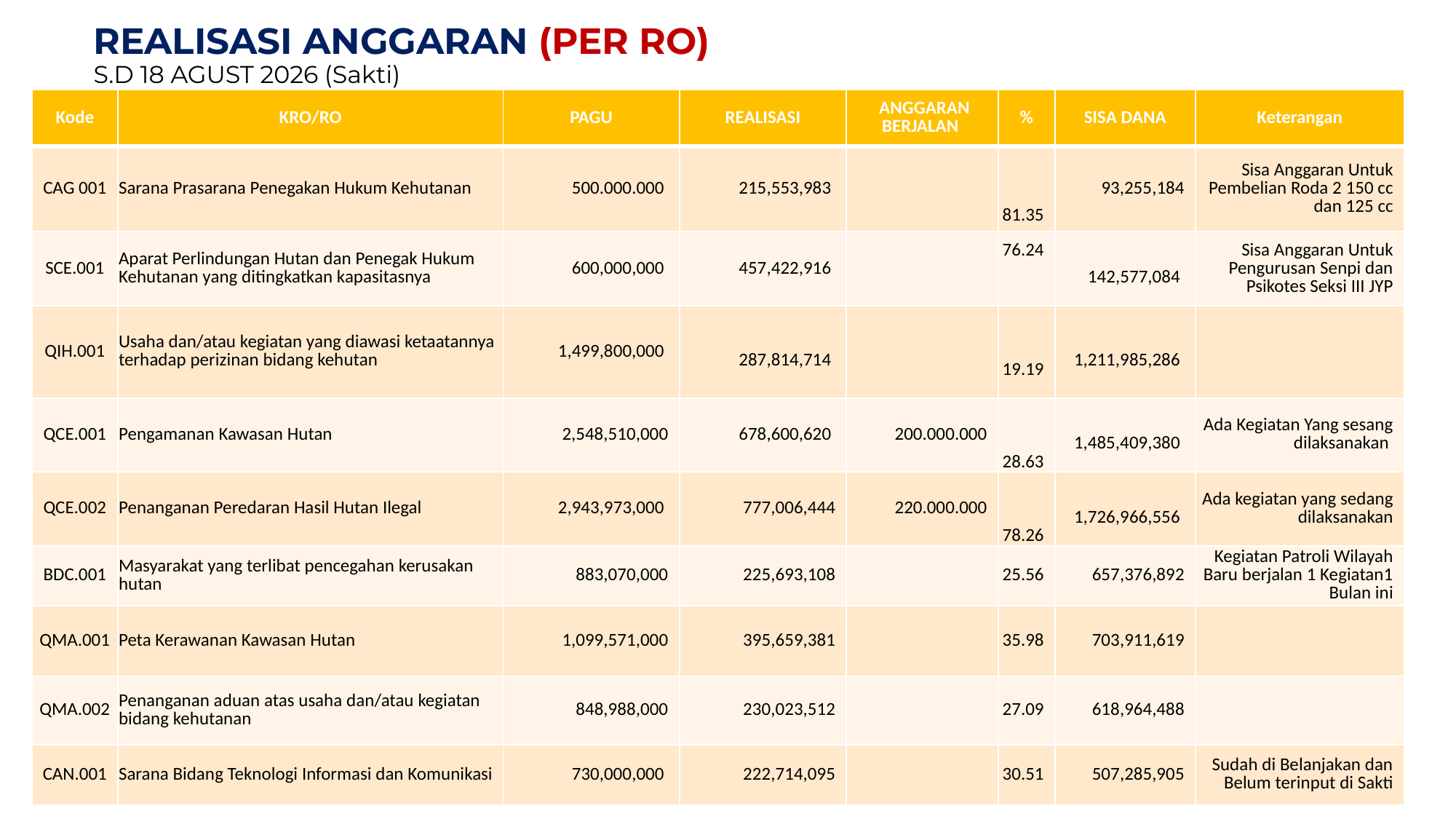

REALISASI ANGGARAN (PER RO)
S.D 18 AGUST 2026 (Sakti)
| Kode | KRO/RO | PAGU | REALISASI | ANGGARAN BERJALAN | % | SISA DANA | Keterangan |
| --- | --- | --- | --- | --- | --- | --- | --- |
| CAG 001 | Sarana Prasarana Penegakan Hukum Kehutanan | 500.000.000 | 215,553,983 |  | 81.35 | 93,255,184 | Sisa Anggaran Untuk Pembelian Roda 2 150 cc dan 125 cc |
| SCE.001 | Aparat Perlindungan Hutan dan Penegak Hukum Kehutanan yang ditingkatkan kapasitasnya | 600,000,000 | 457,422,916 |  | 76.24 | 142,577,084 | Sisa Anggaran Untuk Pengurusan Senpi dan Psikotes Seksi III JYP |
| QIH.001 | Usaha dan/atau kegiatan yang diawasi ketaatannya terhadap perizinan bidang kehutan | 1,499,800,000 | 287,814,714 |  | 19.19 | 1,211,985,286 |  |
| QCE.001 | Pengamanan Kawasan Hutan | 2,548,510,000 | 678,600,620 | 200.000.000 | 28.63 | 1,485,409,380 | Ada Kegiatan Yang sesang dilaksanakan |
| QCE.002 | Penanganan Peredaran Hasil Hutan Ilegal | 2,943,973,000 | 777,006,444 | 220.000.000 | 78.26 | 1,726,966,556 | Ada kegiatan yang sedang dilaksanakan |
| BDC.001 | Masyarakat yang terlibat pencegahan kerusakan hutan | 883,070,000 | 225,693,108 |  | 25.56 | 657,376,892 | Kegiatan Patroli Wilayah Baru berjalan 1 Kegiatan1 Bulan ini |
| QMA.001 | Peta Kerawanan Kawasan Hutan | 1,099,571,000 | 395,659,381 |  | 35.98 | 703,911,619 |  |
| QMA.002 | Penanganan aduan atas usaha dan/atau kegiatan bidang kehutanan | 848,988,000 | 230,023,512 |  | 27.09 | 618,964,488 |  |
| CAN.001 | Sarana Bidang Teknologi Informasi dan Komunikasi | 730,000,000 | 222,714,095 |  | 30.51 | 507,285,905 | Sudah di Belanjakan dan Belum terinput di Sakti |